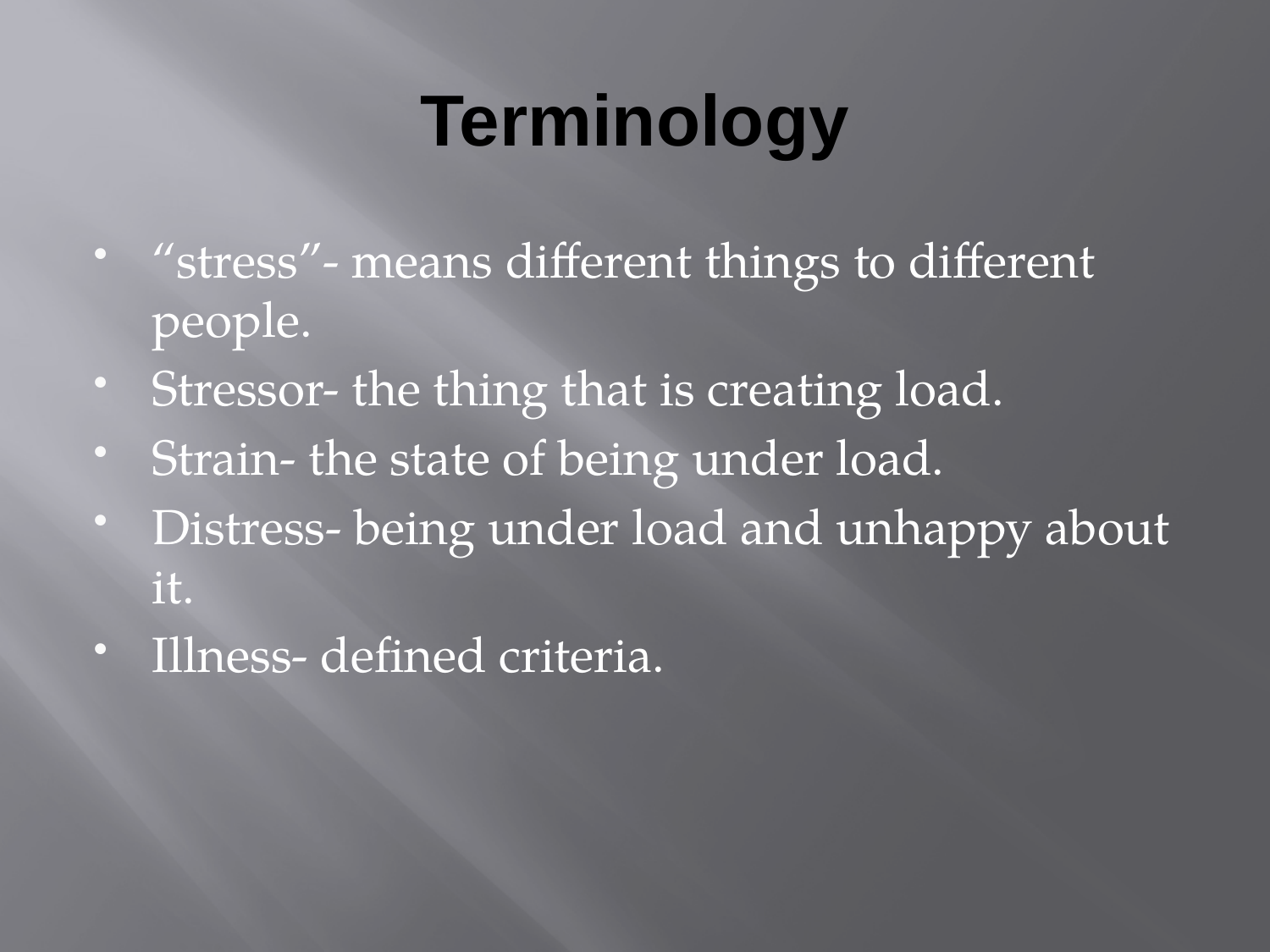

# Terminology
“stress”- means different things to different people.
Stressor- the thing that is creating load.
Strain- the state of being under load.
Distress- being under load and unhappy about it.
Illness- defined criteria.